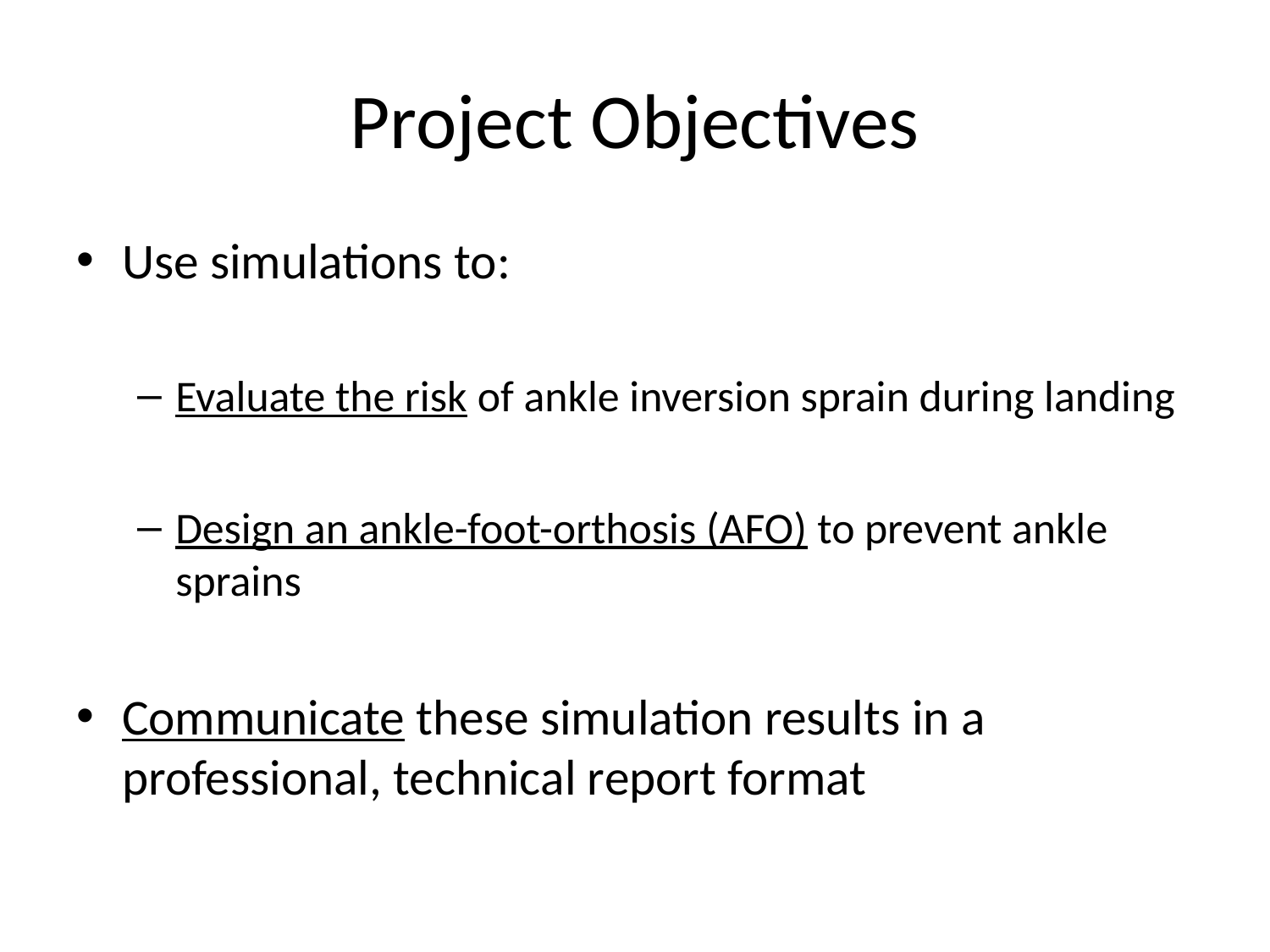

# Project Objectives
Use simulations to:

Evaluate the risk of ankle inversion sprain during landing

Design an ankle-foot-orthosis (AFO) to prevent ankle sprains

Communicate these simulation results in a professional, technical report format